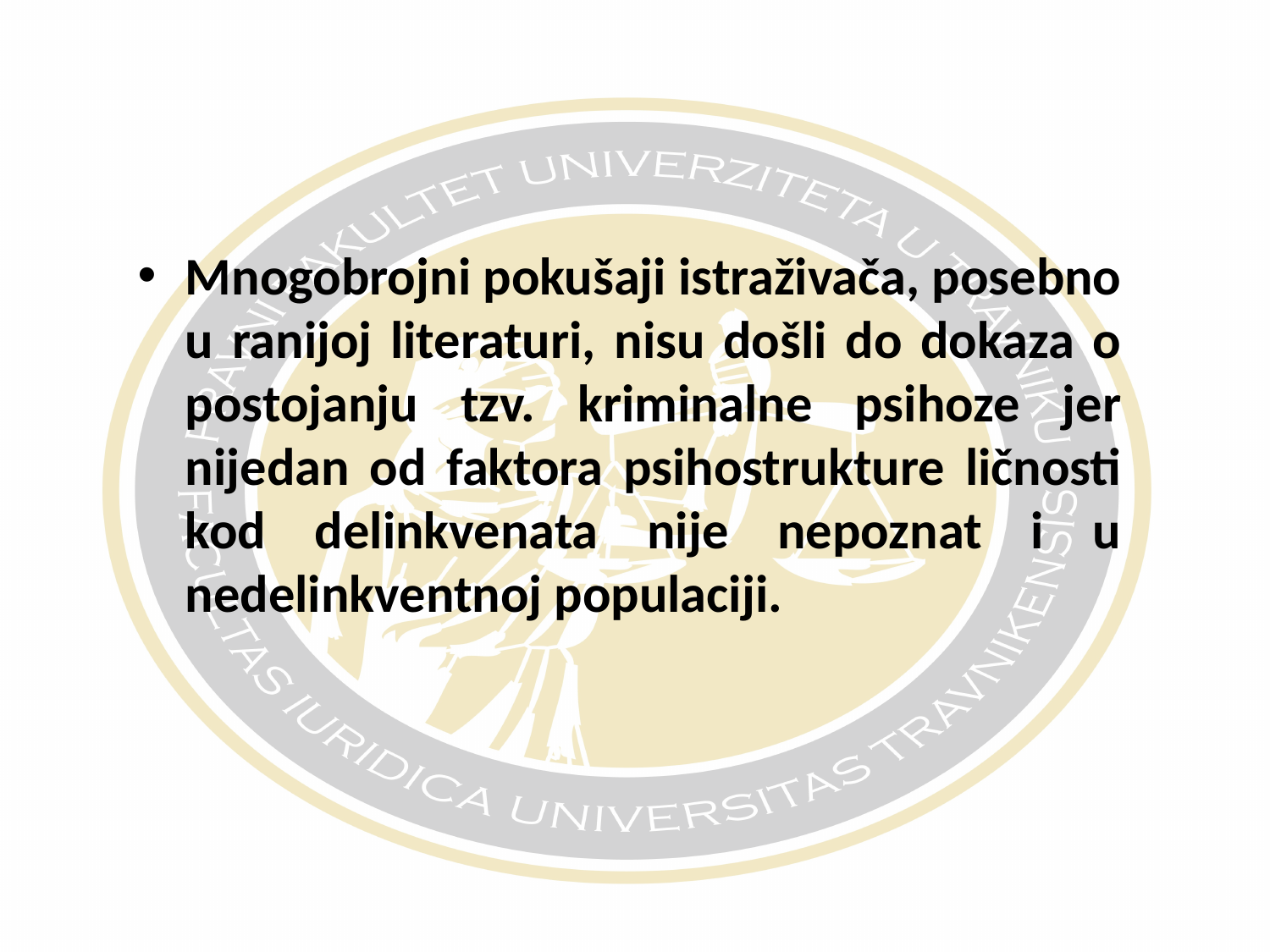

#
Mnogobrojni pokušaji istraživača, posebno u ranijoj literaturi, nisu došli do dokaza o postojanju tzv. kriminalne psihoze jer nijedan od faktora psihostrukture ličnosti kod delinkvenata nije nepoznat i u nedelinkventnoj populaciji.